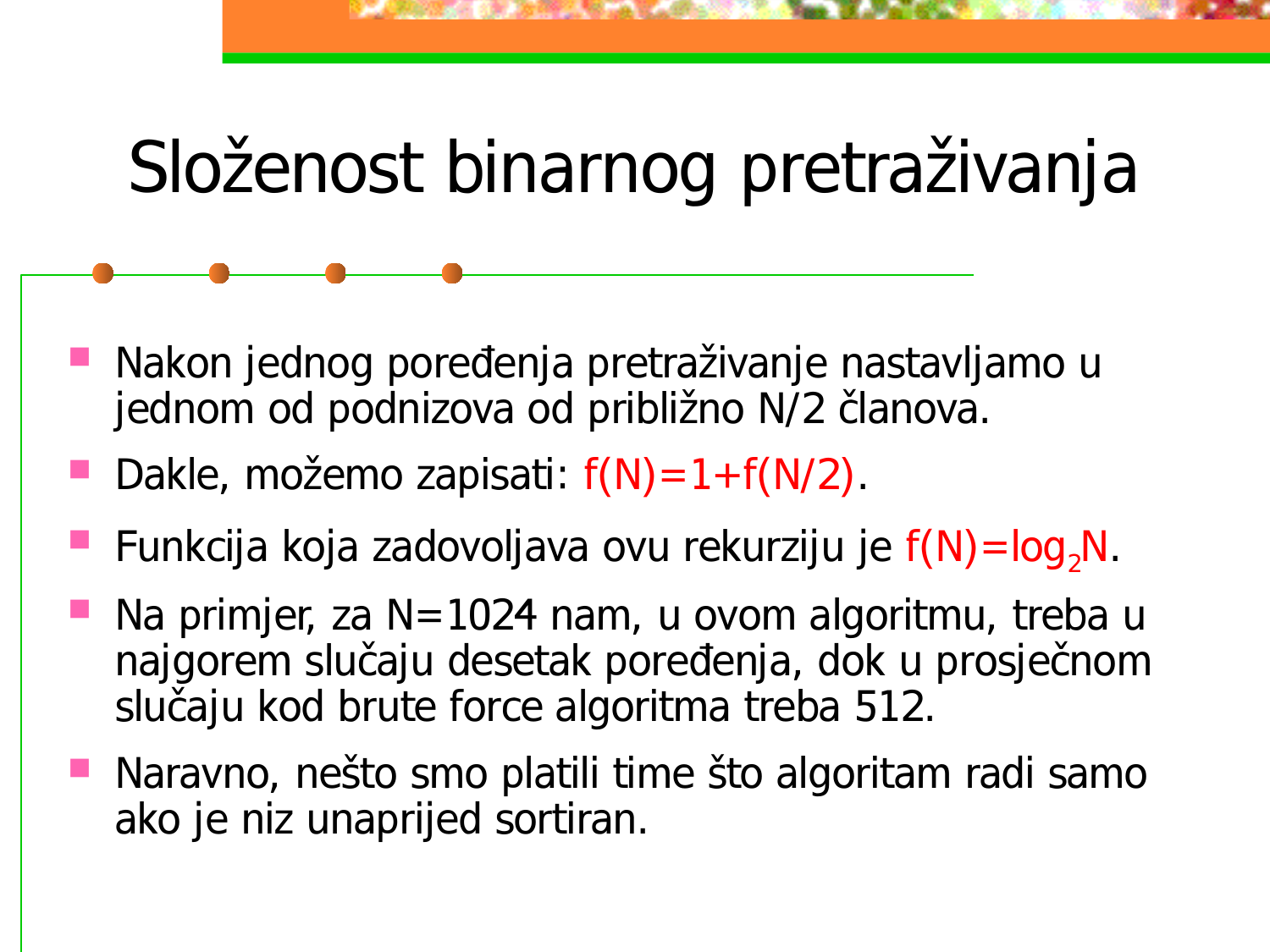

# Složenost binarnog pretraživanja
Nakon jednog poređenja pretraživanje nastavljamo u jednom od podnizova od približno N/2 članova.
Dakle, možemo zapisati: f(N)=1+f(N/2).
Funkcija koja zadovoljava ovu rekurziju je f(N)=log2N.
Na primjer, za N=1024 nam, u ovom algoritmu, treba u najgorem slučaju desetak poređenja, dok u prosječnom slučaju kod brute force algoritma treba 512.
Naravno, nešto smo platili time što algoritam radi samo ako je niz unaprijed sortiran.